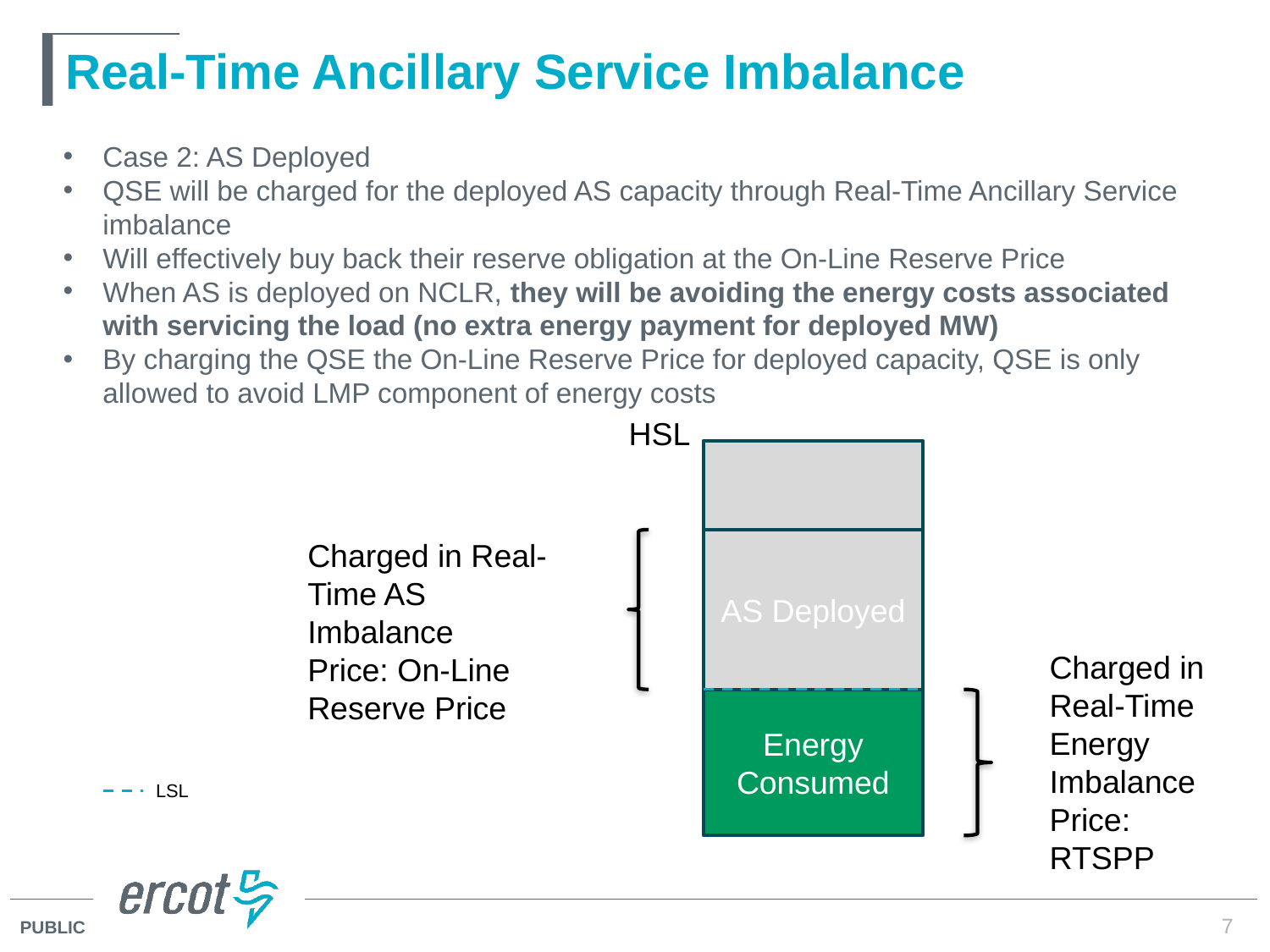

# Real-Time Ancillary Service Imbalance
Case 2: AS Deployed
QSE will be charged for the deployed AS capacity through Real-Time Ancillary Service imbalance
Will effectively buy back their reserve obligation at the On-Line Reserve Price
When AS is deployed on NCLR, they will be avoiding the energy costs associated with servicing the load (no extra energy payment for deployed MW)
By charging the QSE the On-Line Reserve Price for deployed capacity, QSE is only allowed to avoid LMP component of energy costs

HSL

Charged in Real-Time AS Imbalance
Price: On-Line Reserve Price

AS Deployed
Charged in Real-Time Energy Imbalance
Price: RTSPP
Energy Consumed

LSL
7